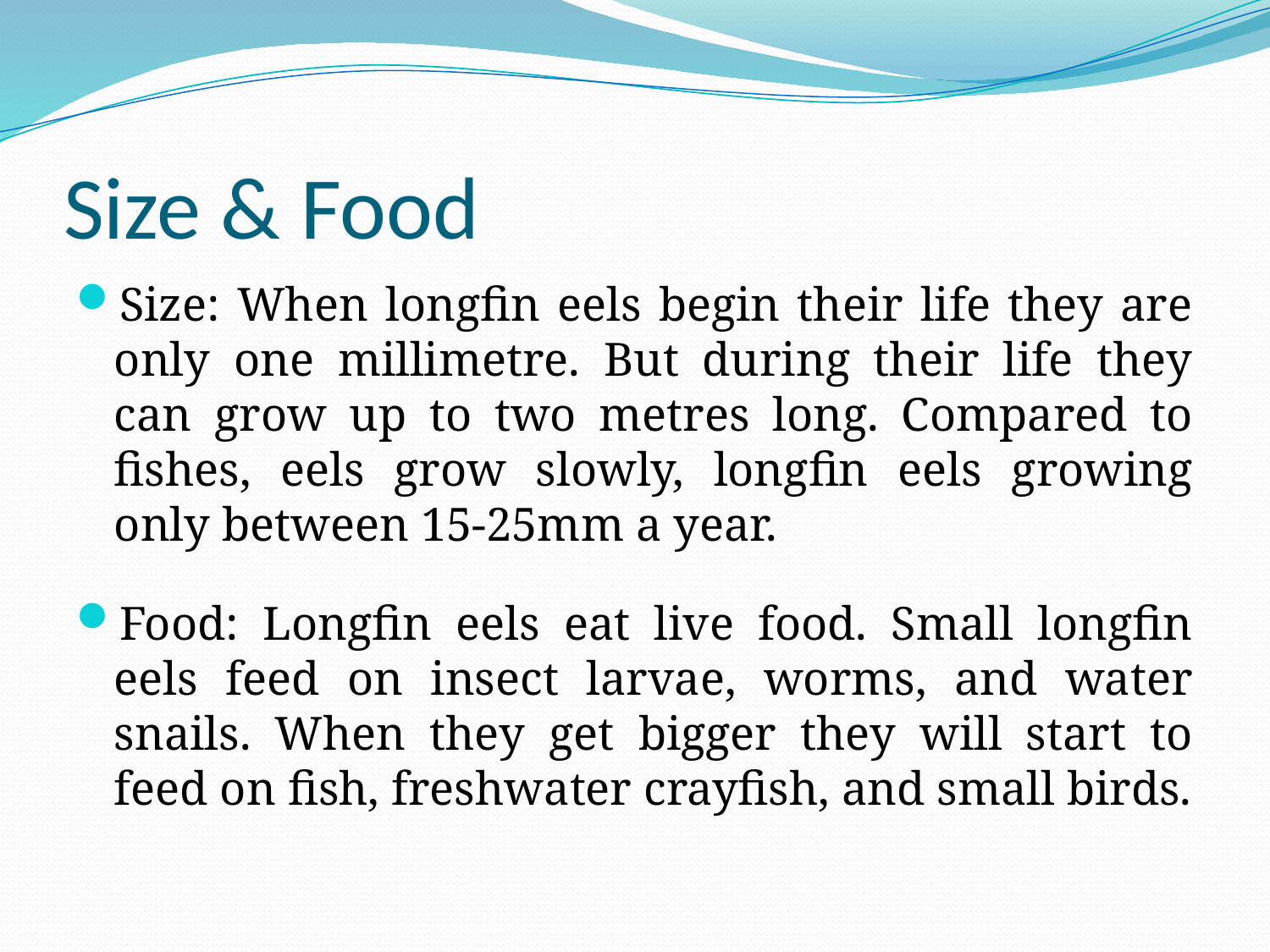

# Size & Food
Size: When longfin eels begin their life they are only one millimetre. But during their life they can grow up to two metres long. Compared to fishes, eels grow slowly, longfin eels growing only between 15-25mm a year.

Food: Longfin eels eat live food. Small longfin eels feed on insect larvae, worms, and water snails. When they get bigger they will start to feed on fish, freshwater crayfish, and small birds.